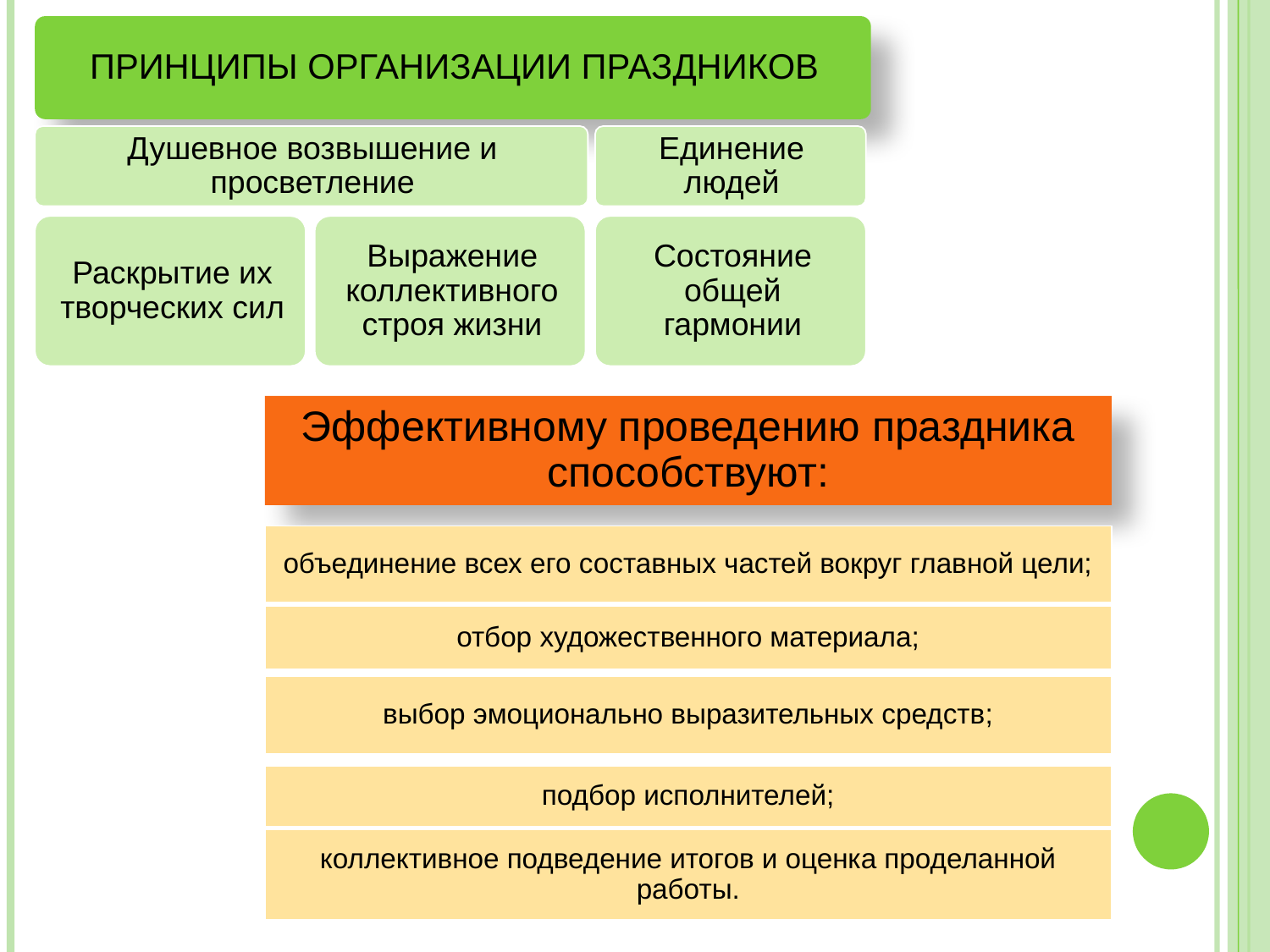

ПРИНЦИПЫ ОРГАНИЗАЦИИ ПРАЗДНИКОВ
Душевное возвышение и просветление
Раскрытие их творческих сил
Выражение коллективного строя жизни
Единение людей
Состояние общей гармонии
Эффективному проведению праздника способствуют:
объединение всех его составных частей вокруг главной цели;
отбор художественного материала;
выбор эмоционально выразительных средств;
подбор исполнителей;
коллективное подведение итогов и оценка проделанной работы.